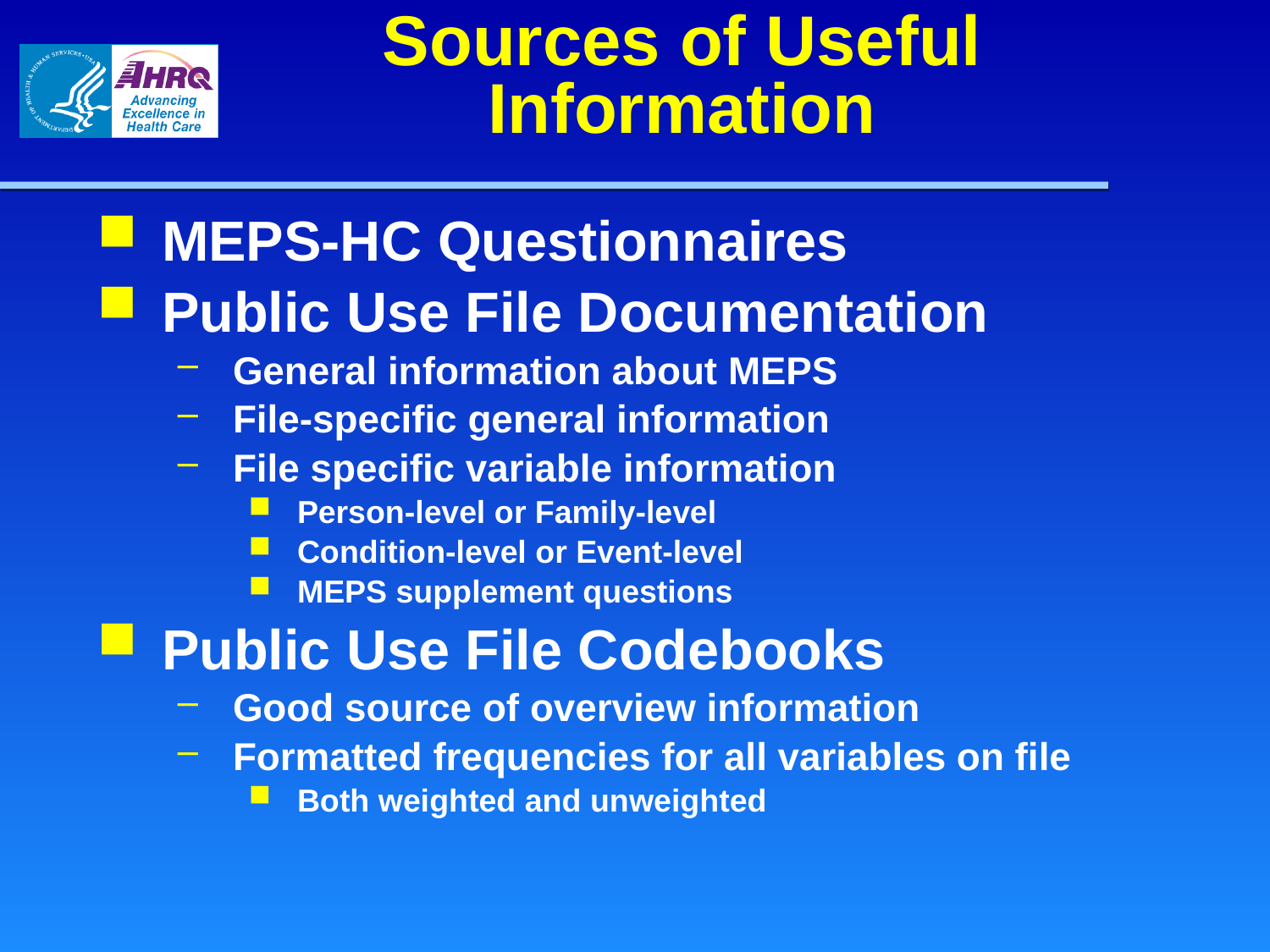

Sources of Useful Information
MEPS-HC Questionnaires
Public Use File Documentation
General information about MEPS
File-specific general information
File specific variable information
Person-level or Family-level
Condition-level or Event-level
MEPS supplement questions
Public Use File Codebooks
Good source of overview information
Formatted frequencies for all variables on file
Both weighted and unweighted